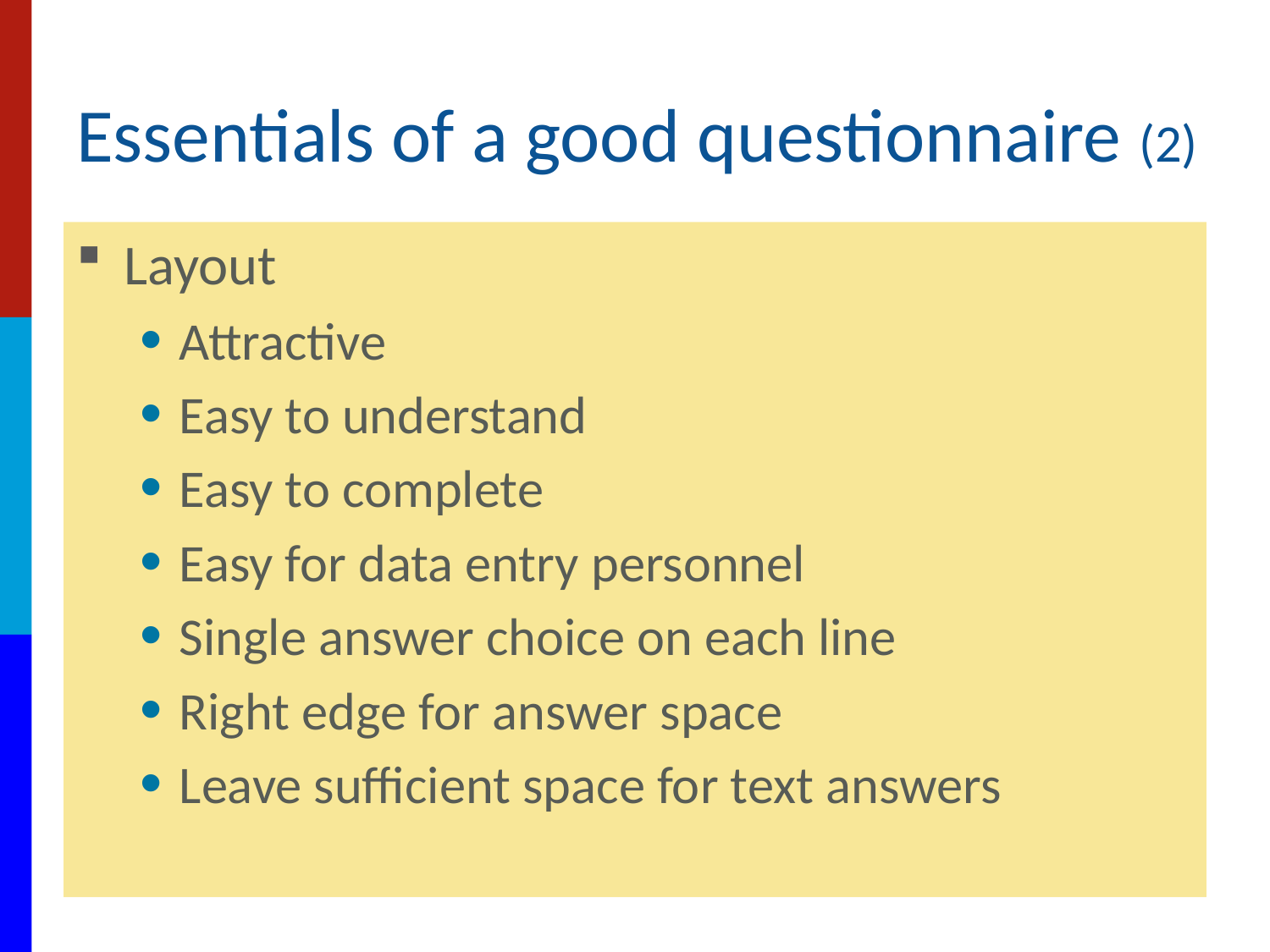

# Essentials of a good questionnaire (2)
Layout
Attractive
Easy to understand
Easy to complete
Easy for data entry personnel
Single answer choice on each line
Right edge for answer space
Leave sufficient space for text answers